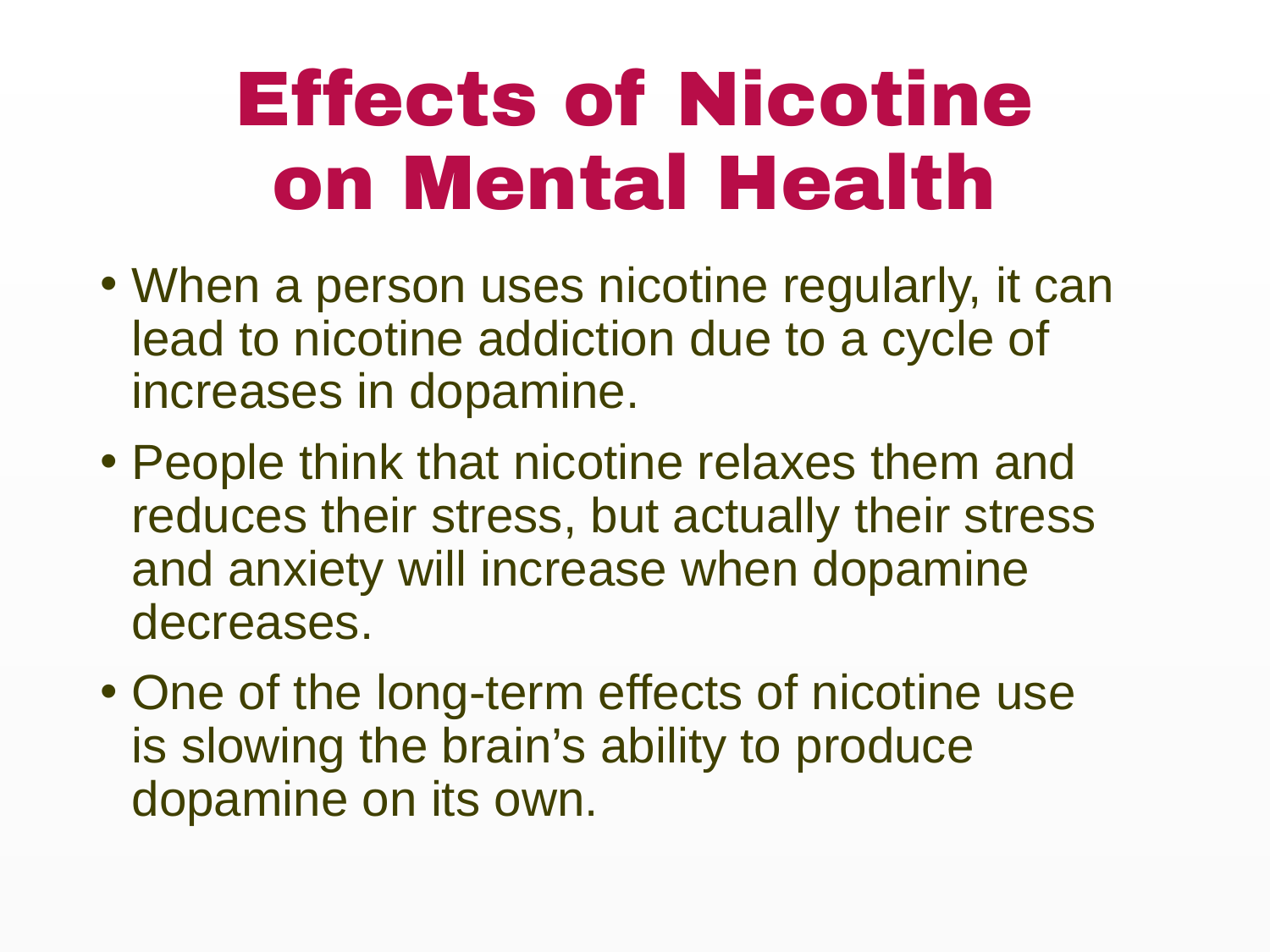

# Effects of Nicotine on Mental Health
When a person uses nicotine regularly, it can lead to nicotine addiction due to a cycle of increases in dopamine.
People think that nicotine relaxes them and reduces their stress, but actually their stress and anxiety will increase when dopamine decreases.
One of the long-term effects of nicotine use is slowing the brain’s ability to produce dopamine on its own.